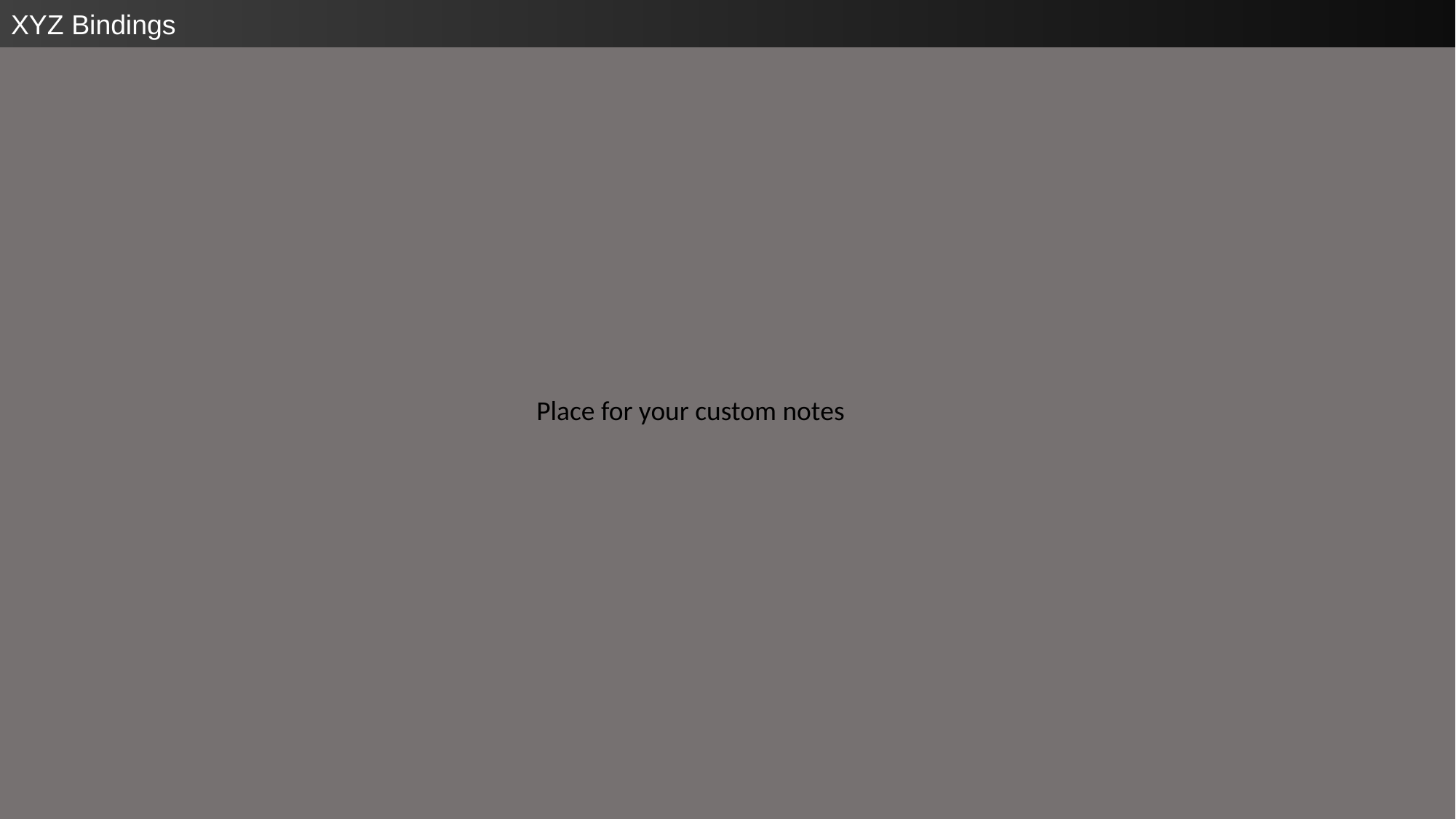

XYZ Bindings
Place for your custom notes